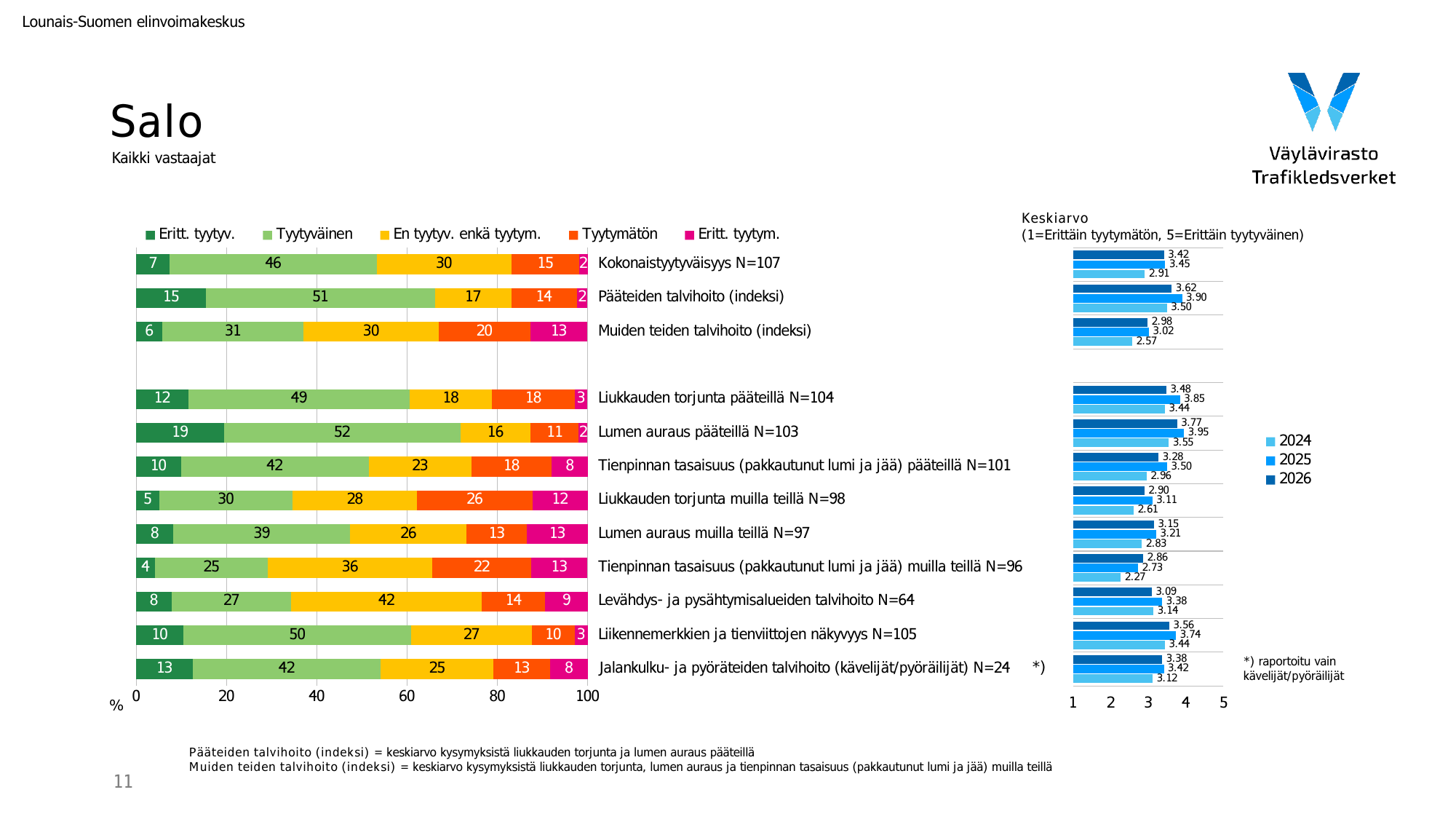

Lounais-Suomen elinvoimakeskus
# Salo
Kaikki vastaajat
Keskiarvo
(1=Erittäin tyytymätön, 5=Erittäin tyytyväinen)

### Chart

| Category | Eritt. tyytyv. | Tyytyväinen | En tyytyv. enkä tyytym. | Tyytymätön | Eritt. tyytym. |
|---|---|---|---|---|---|
| Kokonaistyytyväisyys N=107 | 7.476635514018691 | 45.794392523364486 | 29.906542056074763 | 14.953271028037381 | 1.8691588785046727 |
| Pääteiden talvihoito (indeksi) | 15.458937198067632 | 50.72463768115942 | 16.90821256038647 | 14.492753623188404 | 2.4154589371980677 |
| Muiden teiden talvihoito (indeksi) | 5.841924398625429 | 31.27147766323024 | 29.89690721649484 | 20.274914089347078 | 12.714776632302405 |
|  | None | None | None | None | None |
| Liukkauden torjunta pääteillä N=104 | 11.538461538461538 | 49.03846153846153 | 18.269230769230766 | 18.269230769230766 | 2.8846153846153846 |
| Lumen auraus pääteillä N=103 | 19.41747572815534 | 52.42718446601942 | 15.53398058252427 | 10.679611650485436 | 1.9417475728155338 |
| Tienpinnan tasaisuus (pakkautunut lumi ja jää) pääteillä N=101 | 9.900990099009901 | 41.584158415841586 | 22.772277227722775 | 17.82178217821782 | 7.920792079207921 |
| Liukkauden torjunta muilla teillä N=98 | 5.1020408163265305 | 29.591836734693878 | 27.55102040816326 | 25.510204081632654 | 12.244897959183673 |
| Lumen auraus muilla teillä N=97 | 8.24742268041237 | 39.175257731958766 | 25.773195876288657 | 13.402061855670103 | 13.402061855670103 |
| Tienpinnan tasaisuus (pakkautunut lumi ja jää) muilla teillä N=96 | 4.166666666666666 | 25.0 | 36.45833333333333 | 21.875 | 12.5 |
| Levähdys- ja pysähtymisalueiden talvihoito N=64 | 7.8125 | 26.5625 | 42.1875 | 14.0625 | 9.375 |
| Liikennemerkkien ja tienviittojen näkyvyys N=105 | 10.476190476190476 | 50.476190476190474 | 26.666666666666668 | 9.523809523809524 | 2.857142857142857 |
| Jalankulku- ja pyöräteiden talvihoito (kävelijät/pyöräilijät) N=24 | 12.5 | 41.66666666666667 | 25.0 | 12.5 | 8.333333333333332 |

### Chart

| Category | 2026 | 2025 | 2024 |
|---|---|---|---|
*) raportoitu vain
kävelijät/pyöräilijät
*)
%
Pääteiden talvihoito (indeksi) = keskiarvo kysymyksistä liukkauden torjunta ja lumen auraus pääteillä
Muiden teiden talvihoito (indeksi) = keskiarvo kysymyksistä liukkauden torjunta, lumen auraus ja tienpinnan tasaisuus (pakkautunut lumi ja jää) muilla teillä

11